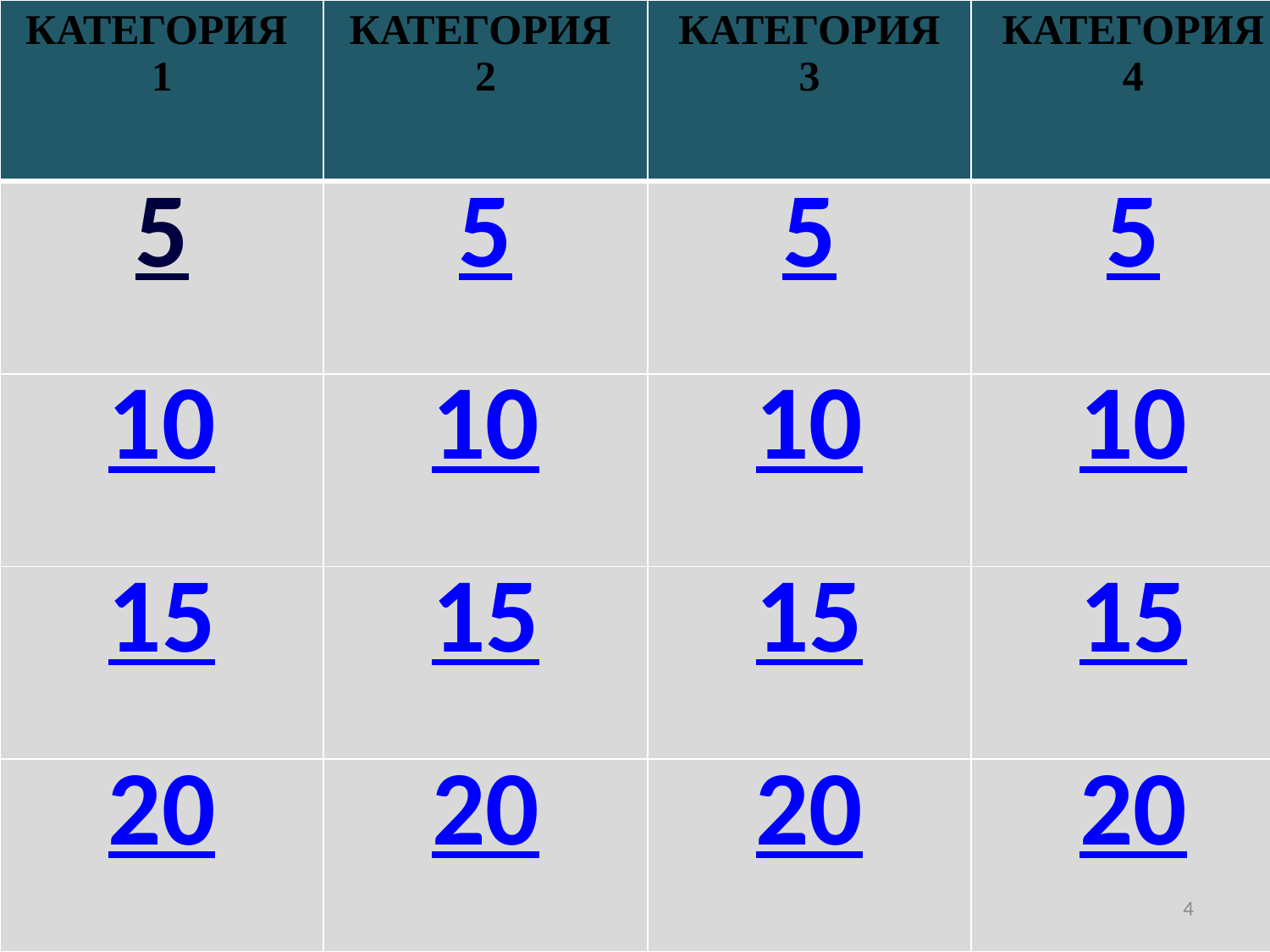

| КАТЕГОРИЯ 1 | КАТЕГОРИЯ 2 | КАТЕГОРИЯ 3 | КАТЕГОРИЯ 4 |
| --- | --- | --- | --- |
| 5 | 5 | 5 | 5 |
| 10 | 10 | 10 | 10 |
| 15 | 15 | 15 | 15 |
| 20 | 20 | 20 | 20 |
# .
4